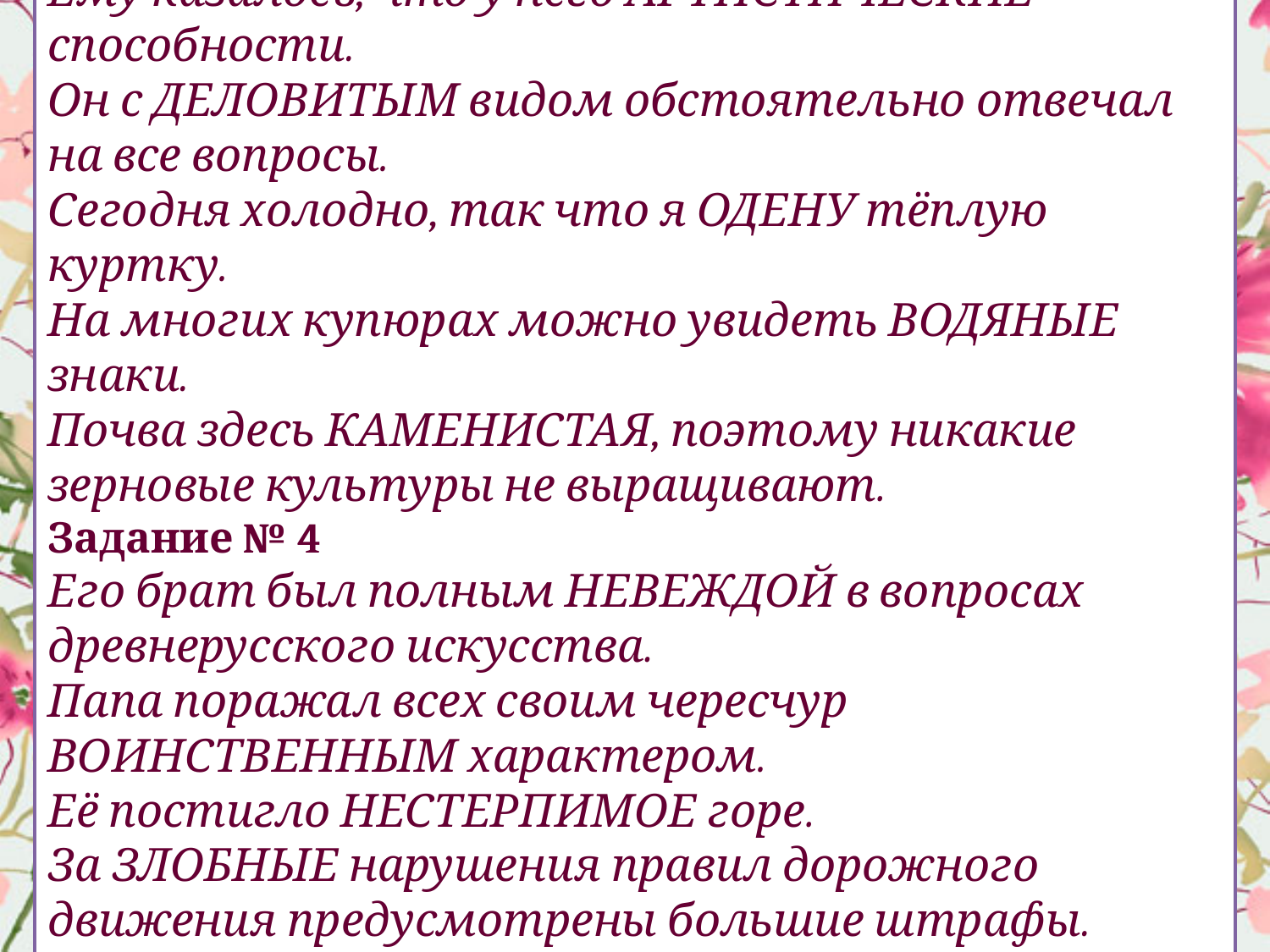

Задание № 3
Ему казалось, что у него АРТИСТИЧЕСКИЕ способности.
Он с ДЕЛОВИТЫМ видом обстоятельно отвечал на все вопросы.
Сегодня холодно, так что я ОДЕНУ тёплую куртку.
На многих купюрах можно увидеть ВОДЯНЫЕ знаки.
Почва здесь КАМЕНИСТАЯ, поэтому никакие зерновые культуры не выращивают.
Задание № 4
Его брат был полным НЕВЕЖДОЙ в вопросах древнерусского искусства.
Папа поражал всех своим чересчур ВОИНСТВЕННЫМ характером.
Её постигло НЕСТЕРПИМОЕ горе.
За ЗЛОБНЫЕ нарушения правил дорожного движения предусмотрены большие штрафы.
Своими поступками он преследовал ДВОЯКУЮ цель.